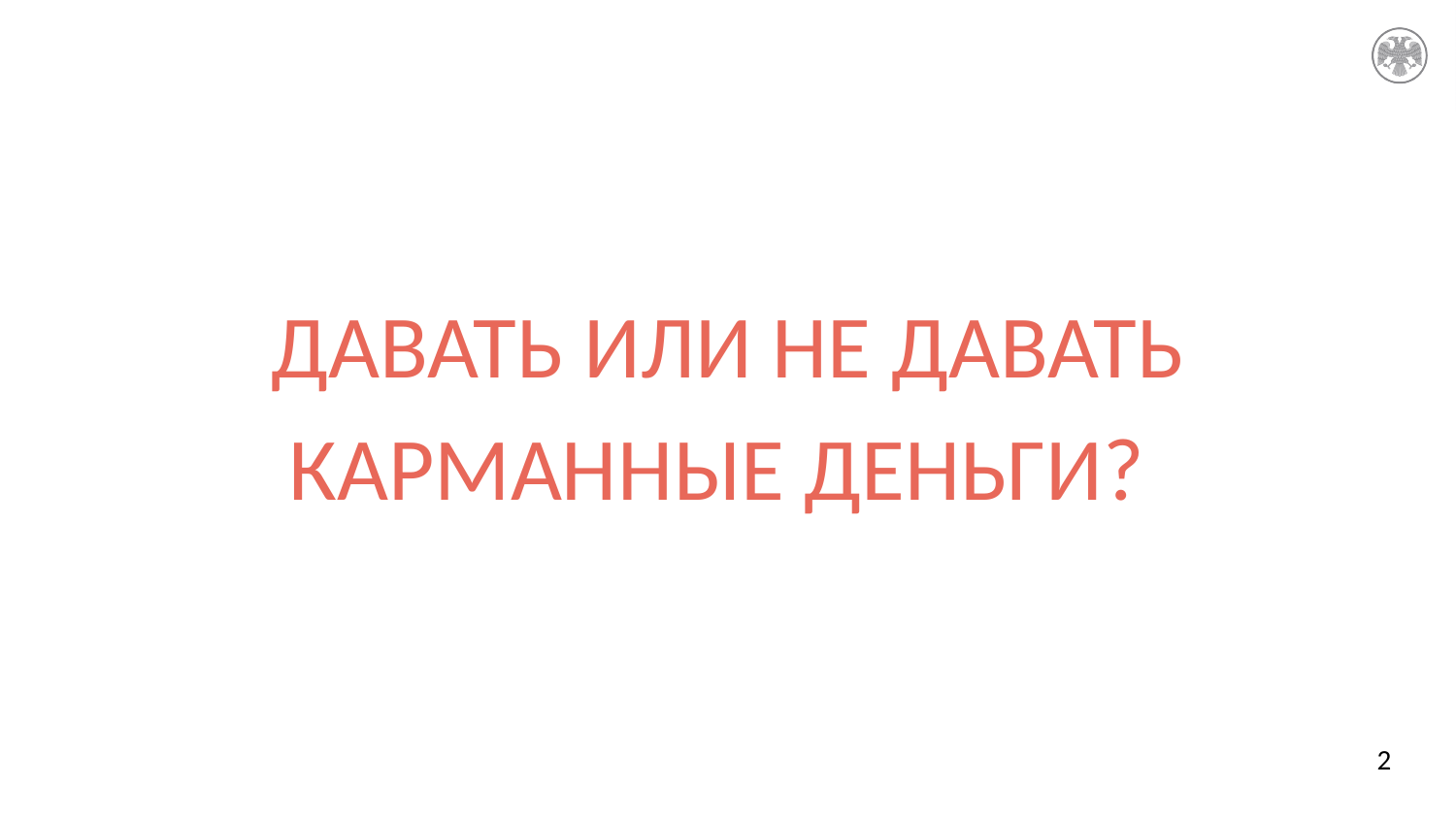

# ДАВАТЬ ИЛИ НЕ ДАВАТЬ КАРМАННЫЕ ДЕНЬГИ?
2